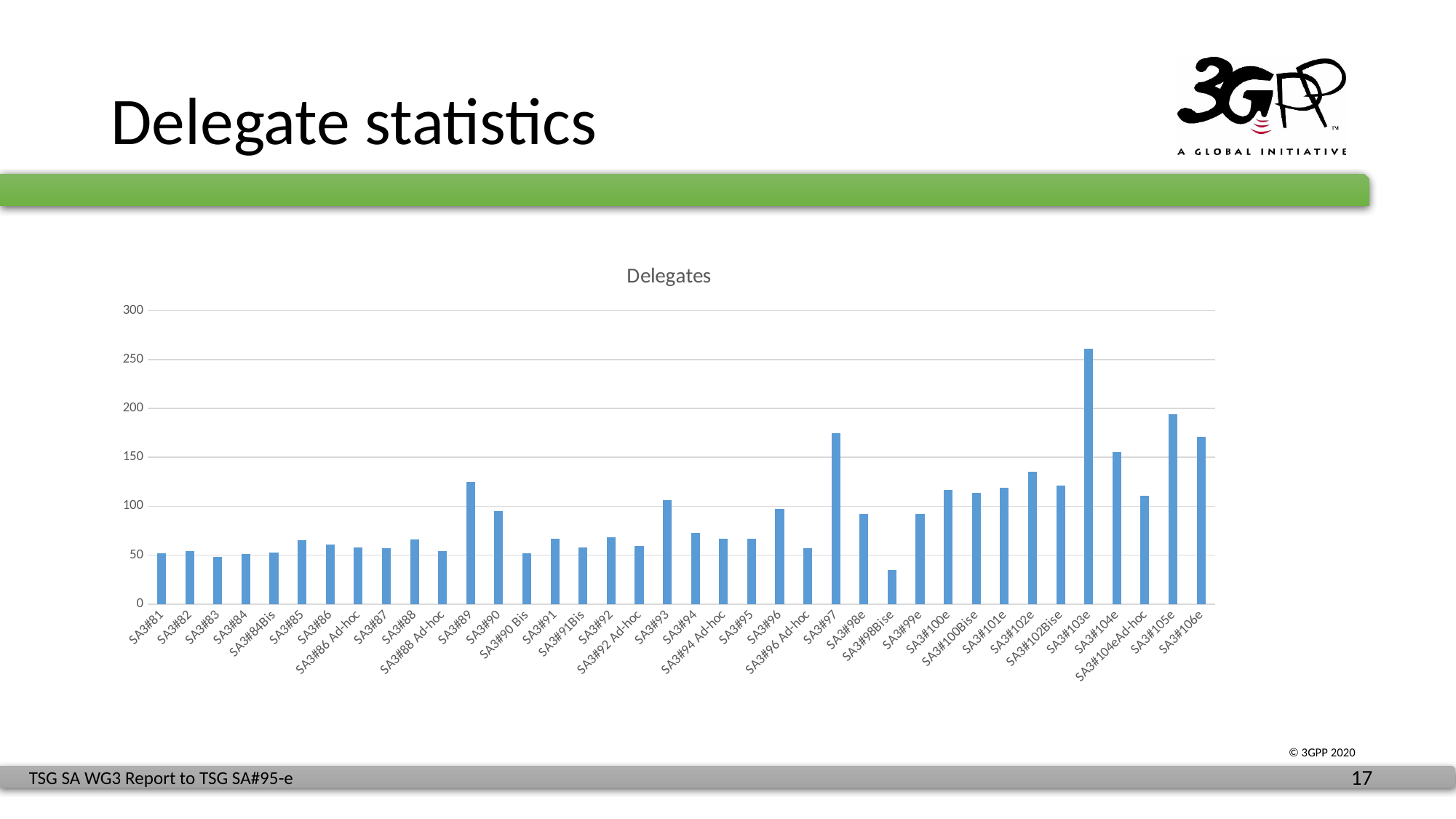

# Delegate statistics

### Chart:

| Category | Delegates |
|---|---|
| SA3#81 | 52.0 |
| SA3#82 | 54.0 |
| SA3#83 | 48.0 |
| SA3#84 | 51.0 |
| SA3#84Bis | 53.0 |
| SA3#85 | 65.0 |
| SA3#86 | 61.0 |
| SA3#86 Ad-hoc | 58.0 |
| SA3#87 | 57.0 |
| SA3#88 | 66.0 |
| SA3#88 Ad-hoc | 54.0 |
| SA3#89 | 125.0 |
| SA3#90 | 95.0 |
| SA3#90 Bis | 52.0 |
| SA3#91 | 67.0 |
| SA3#91Bis | 58.0 |
| SA3#92 | 68.0 |
| SA3#92 Ad-hoc | 59.0 |
| SA3#93 | 106.0 |
| SA3#94 | 73.0 |
| SA3#94 Ad-hoc | 67.0 |
| SA3#95 | 67.0 |
| SA3#96 | 97.0 |
| SA3#96 Ad-hoc | 57.0 |
| SA3#97 | 175.0 |
| SA3#98e | 92.0 |
| SA3#98Bise | 35.0 |
| SA3#99e | 92.0 |
| SA3#100e | 117.0 |
| SA3#100Bise | 114.0 |
| SA3#101e | 119.0 |
| SA3#102e | 135.0 |
| SA3#102Bise | 121.0 |
| SA3#103e | 261.0 |
| SA3#104e | 155.0 |
| SA3#104eAd-hoc | 111.0 |
| SA3#105e | 194.0 |
| SA3#106e | 171.0 |